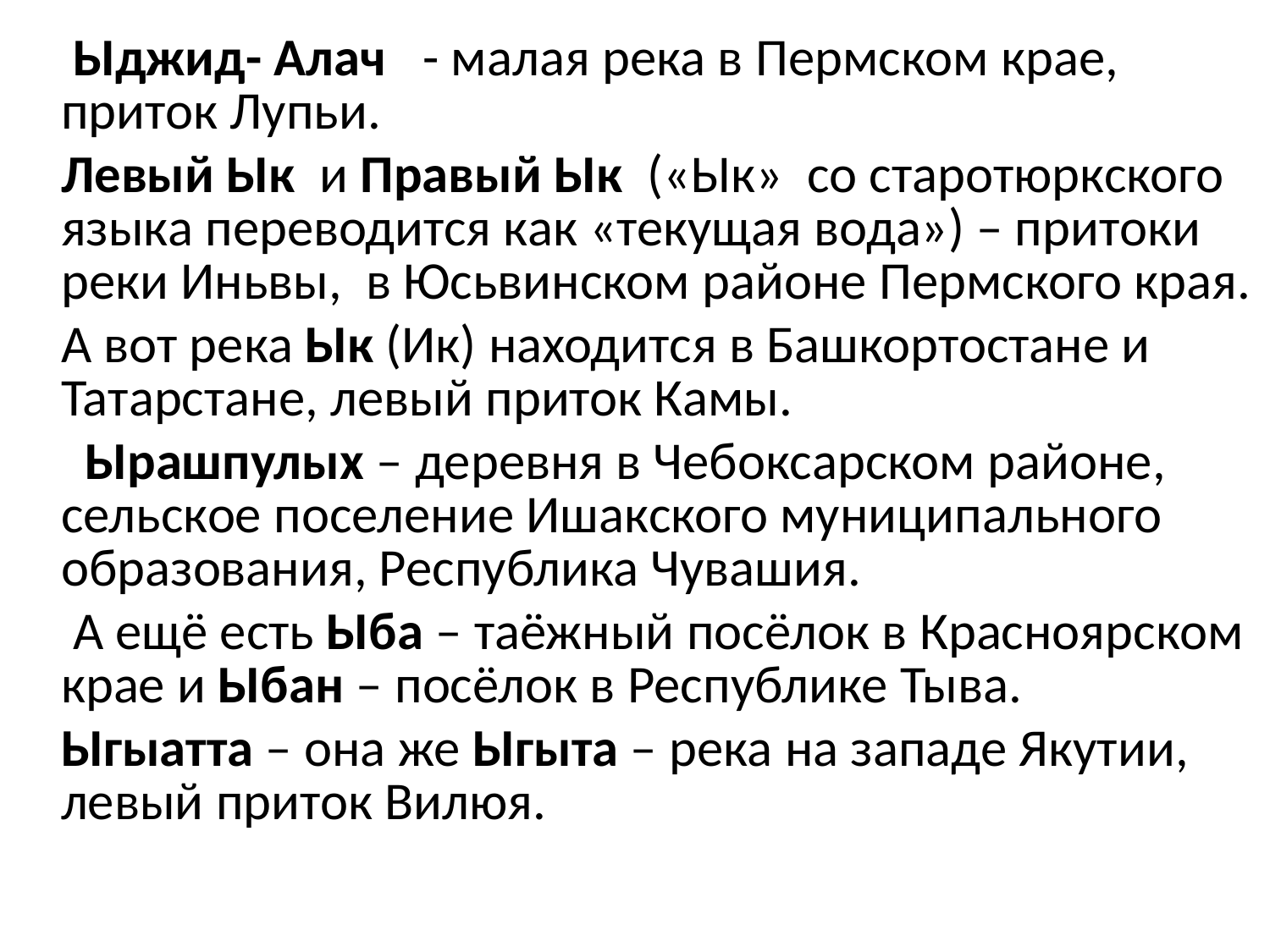

Ыджид- Алач   - малая река в Пермском крае, приток Лупьи.
    Левый Ык  и Правый Ык  («Ык»  со старотюркского языка переводится как «текущая вода») – притоки реки Иньвы,  в Юсьвинском районе Пермского края.
    А вот река Ык (Ик) находится в Башкортостане и Татарстане, левый приток Камы.
      Ырашпулых – деревня в Чебоксарском районе, сельское поселение Ишакского муниципального образования, Республика Чувашия.
     А ещё есть Ыба – таёжный посёлок в Красноярском крае и Ыбан – посёлок в Республике Тыва.
    Ыгыатта – она же Ыгыта – река на западе Якутии, левый приток Вилюя.